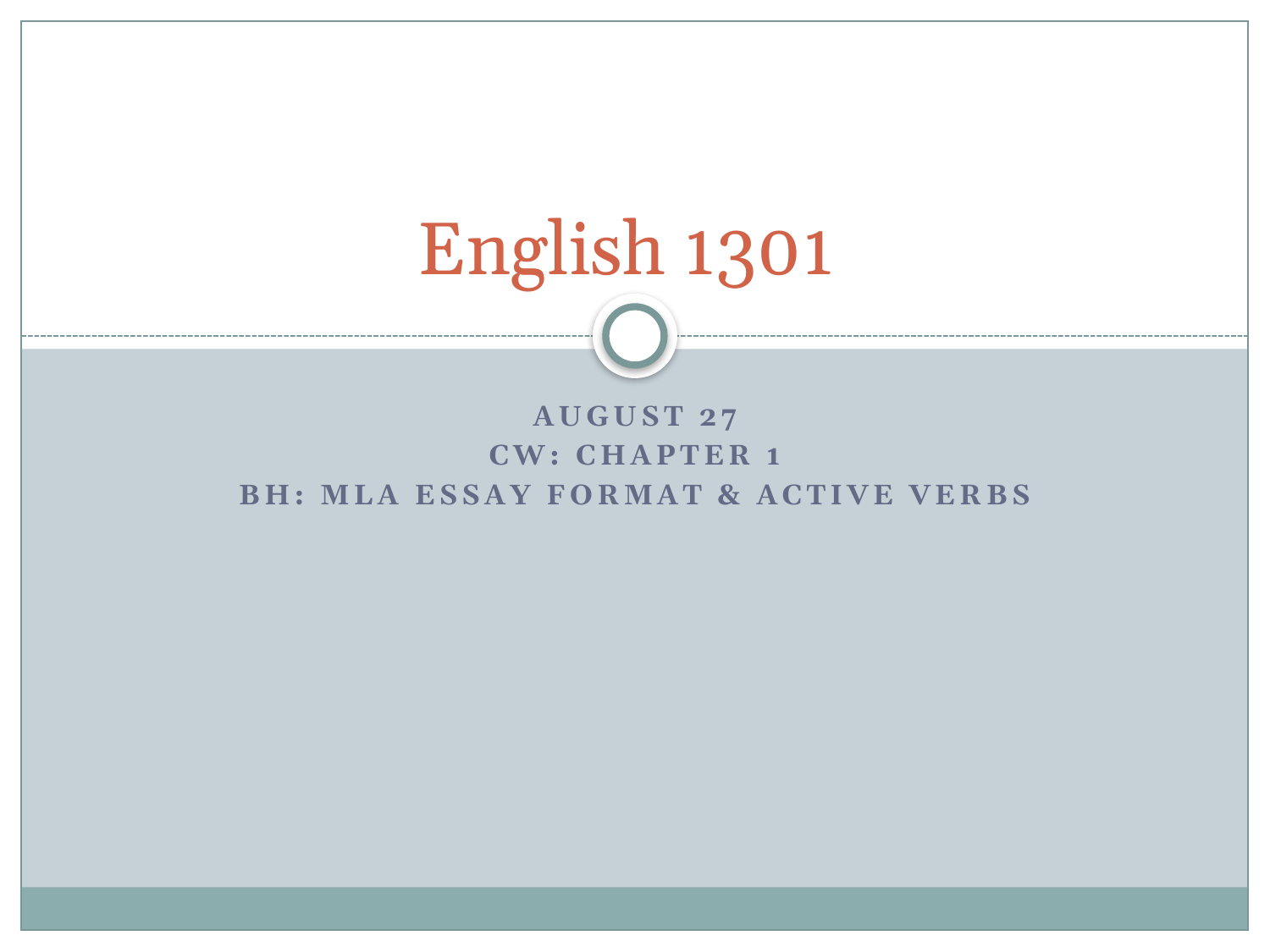

# English 1301
August 27
CW: Chapter 1
BH: MLA Essay Format & Active Verbs